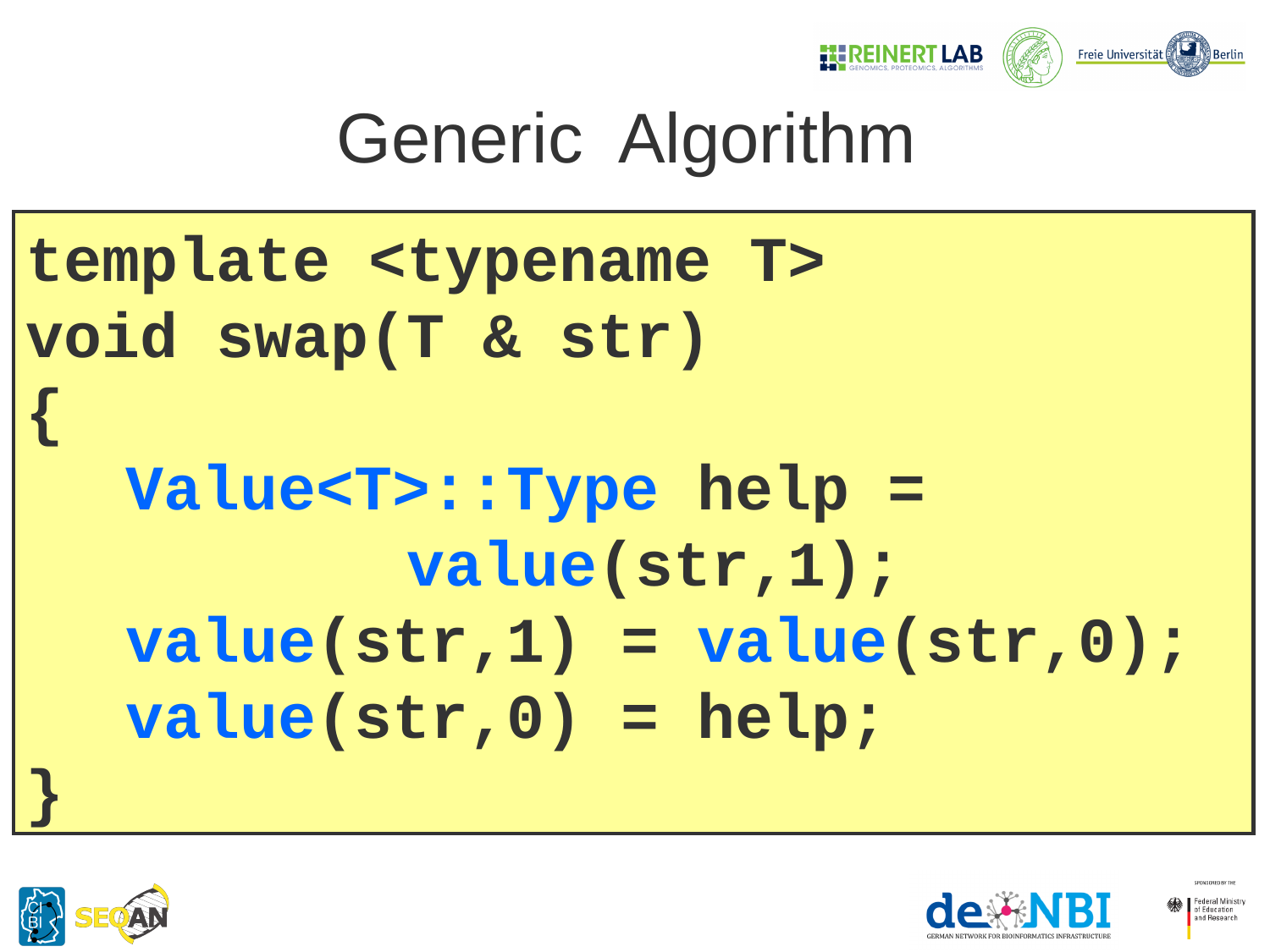

Generic  Algorithm

template <typename T>
void swap(T & str)
{
	Value<T>::Type help =						value(str,1);
	value(str,1) = value(str,0);
	value(str,0) = help;
}